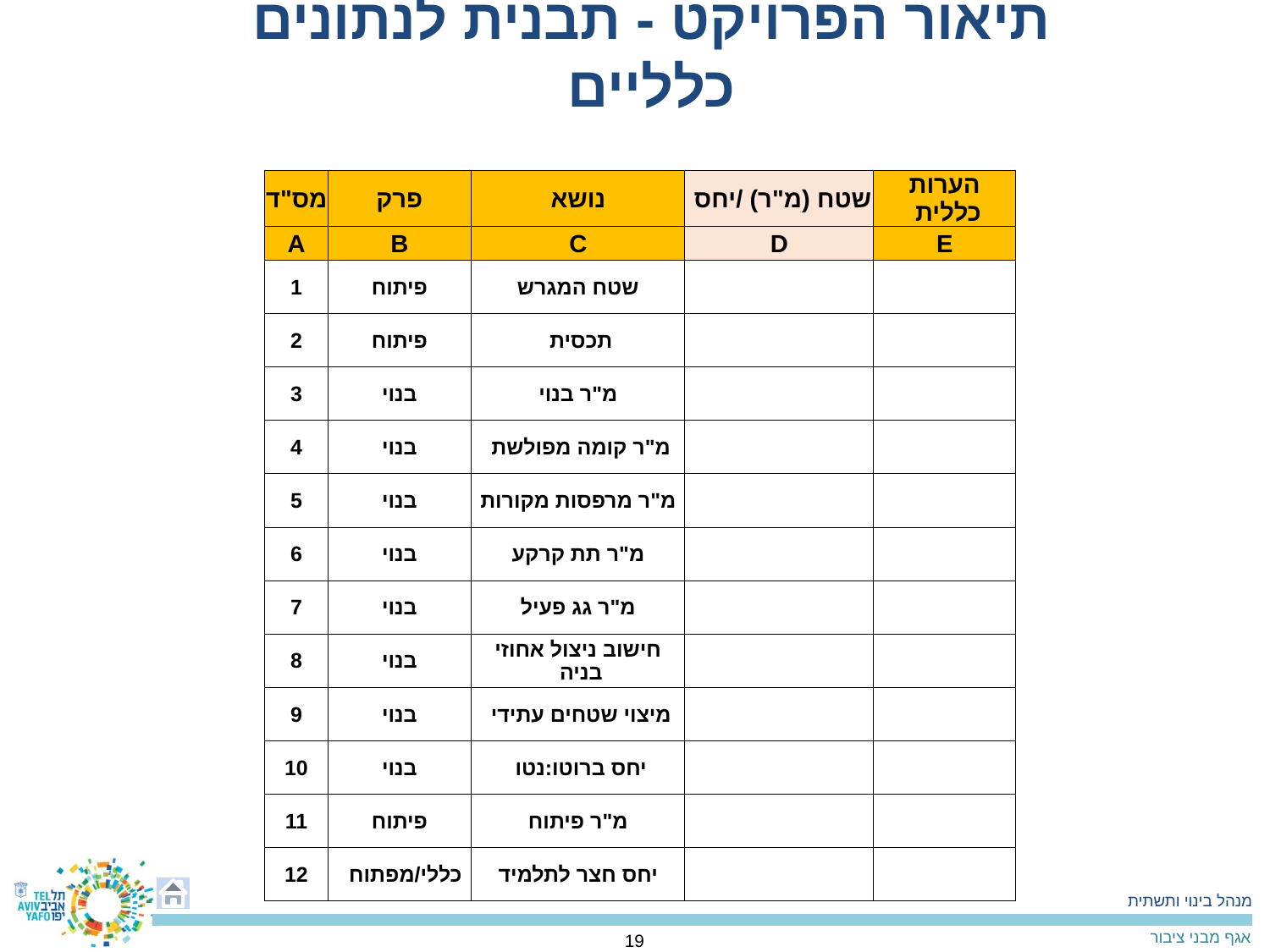

תיאור הפרויקט - תבנית לנתונים כלליים
|  |  |  |  |  |
| --- | --- | --- | --- | --- |
|  |  |  |  |  |
| מס"ד | פרק | נושא | שטח (מ"ר) /יחס | הערות כללית |
| A | B | C | D | E |
| 1 | פיתוח | שטח המגרש |  |  |
| 2 | פיתוח | תכסית |  |  |
| 3 | בנוי | מ"ר בנוי |  |  |
| 4 | בנוי | מ"ר קומה מפולשת |  |  |
| 5 | בנוי | מ"ר מרפסות מקורות |  |  |
| 6 | בנוי | מ"ר תת קרקע |  |  |
| 7 | בנוי | מ"ר גג פעיל |  |  |
| 8 | בנוי | חישוב ניצול אחוזי בניה |  |  |
| 9 | בנוי | מיצוי שטחים עתידי |  |  |
| 10 | בנוי | יחס ברוטו:נטו |  |  |
| 11 | פיתוח | מ"ר פיתוח |  |  |
| 12 | כללי/מפתוח | יחס חצר לתלמיד |  |  |